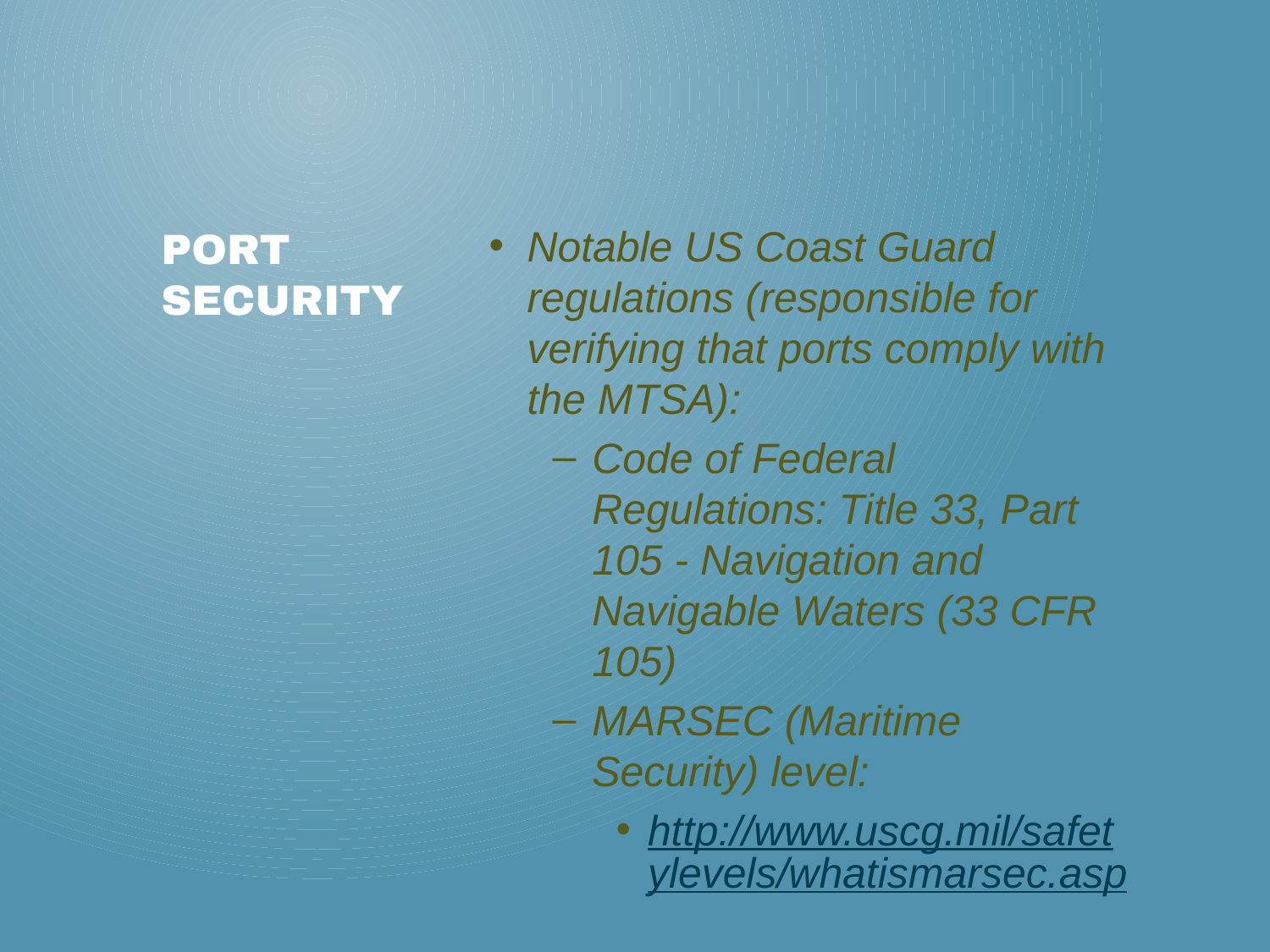

Notable US Coast Guard regulations (responsible for verifying that ports comply with the MTSA):
Code of Federal Regulations: Title 33, Part 105 - Navigation and Navigable Waters (33 CFR 105)
MARSEC (Maritime Security) level:
http://www.uscg.mil/safetylevels/whatismarsec.asp

# Port security